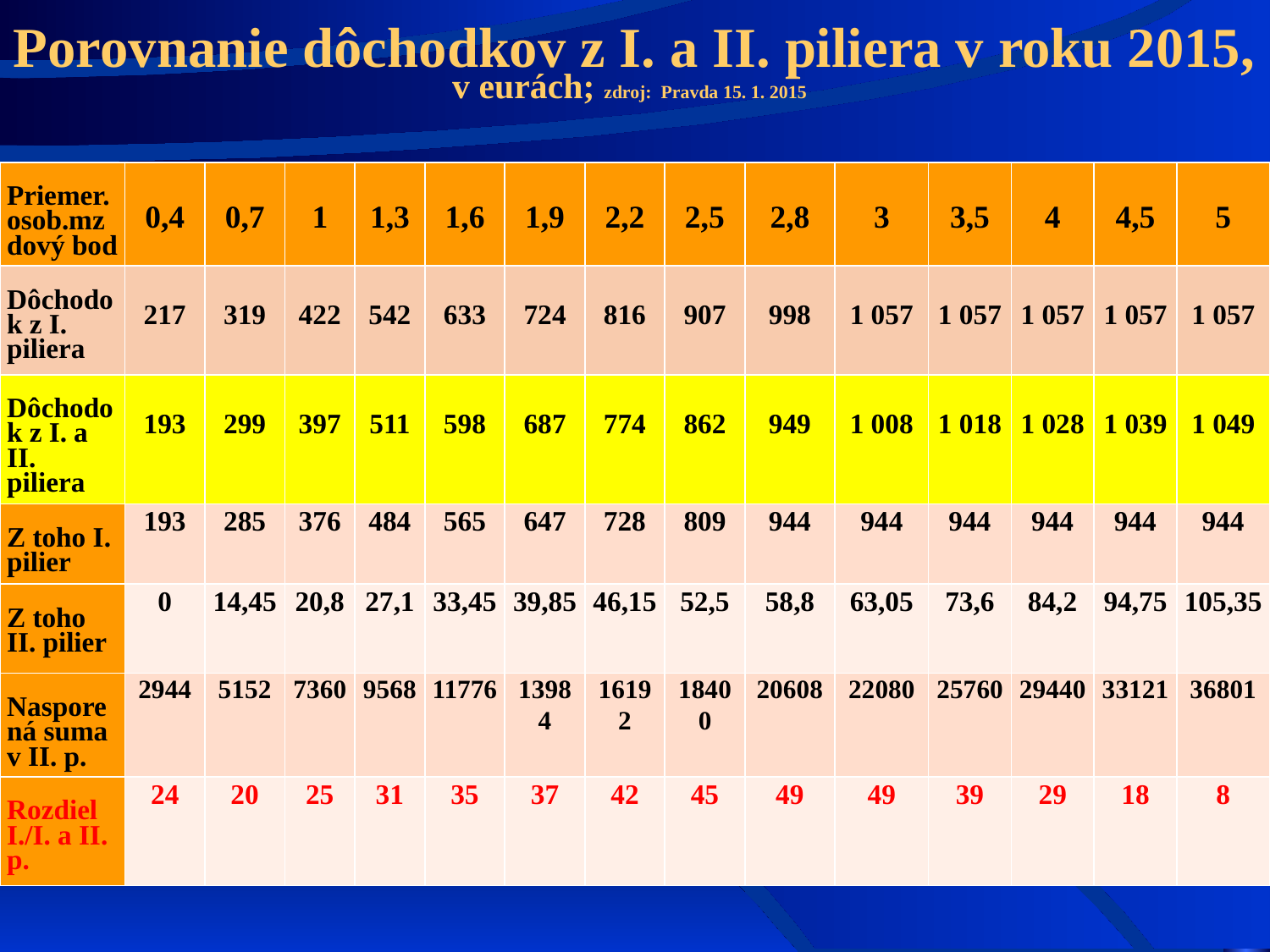

# Porovnanie dôchodkov z I. a II. piliera v roku 2015, v eurách; zdroj:  Pravda 15. 1. 2015
| Priemer. osob.mzdový bod | 0,4 | 0,7 | 1 | 1,3 | 1,6 | 1,9 | 2,2 | 2,5 | 2,8 | 3 | 3,5 | 4 | 4,5 | 5 |
| --- | --- | --- | --- | --- | --- | --- | --- | --- | --- | --- | --- | --- | --- | --- |
| Dôchodok z I. piliera | 217 | 319 | 422 | 542 | 633 | 724 | 816 | 907 | 998 | 1 057 | 1 057 | 1 057 | 1 057 | 1 057 |
| Dôchodok z I. a II. piliera | 193 | 299 | 397 | 511 | 598 | 687 | 774 | 862 | 949 | 1 008 | 1 018 | 1 028 | 1 039 | 1 049 |
| Z toho I. pilier | 193 | 285 | 376 | 484 | 565 | 647 | 728 | 809 | 944 | 944 | 944 | 944 | 944 | 944 |
| Z toho II. pilier | 0 | 14,45 | 20,8 | 27,1 | 33,45 | 39,85 | 46,15 | 52,5 | 58,8 | 63,05 | 73,6 | 84,2 | 94,75 | 105,35 |
| Nasporená suma v II. p. | 2944 | 5152 | 7360 | 9568 | 11776 | 13984 | 16192 | 18400 | 20608 | 22080 | 25760 | 29440 | 33121 | 36801 |
| Rozdiel I./I. a II. p. | 24 | 20 | 25 | 31 | 35 | 37 | 42 | 45 | 49 | 49 | 39 | 29 | 18 | 8 |